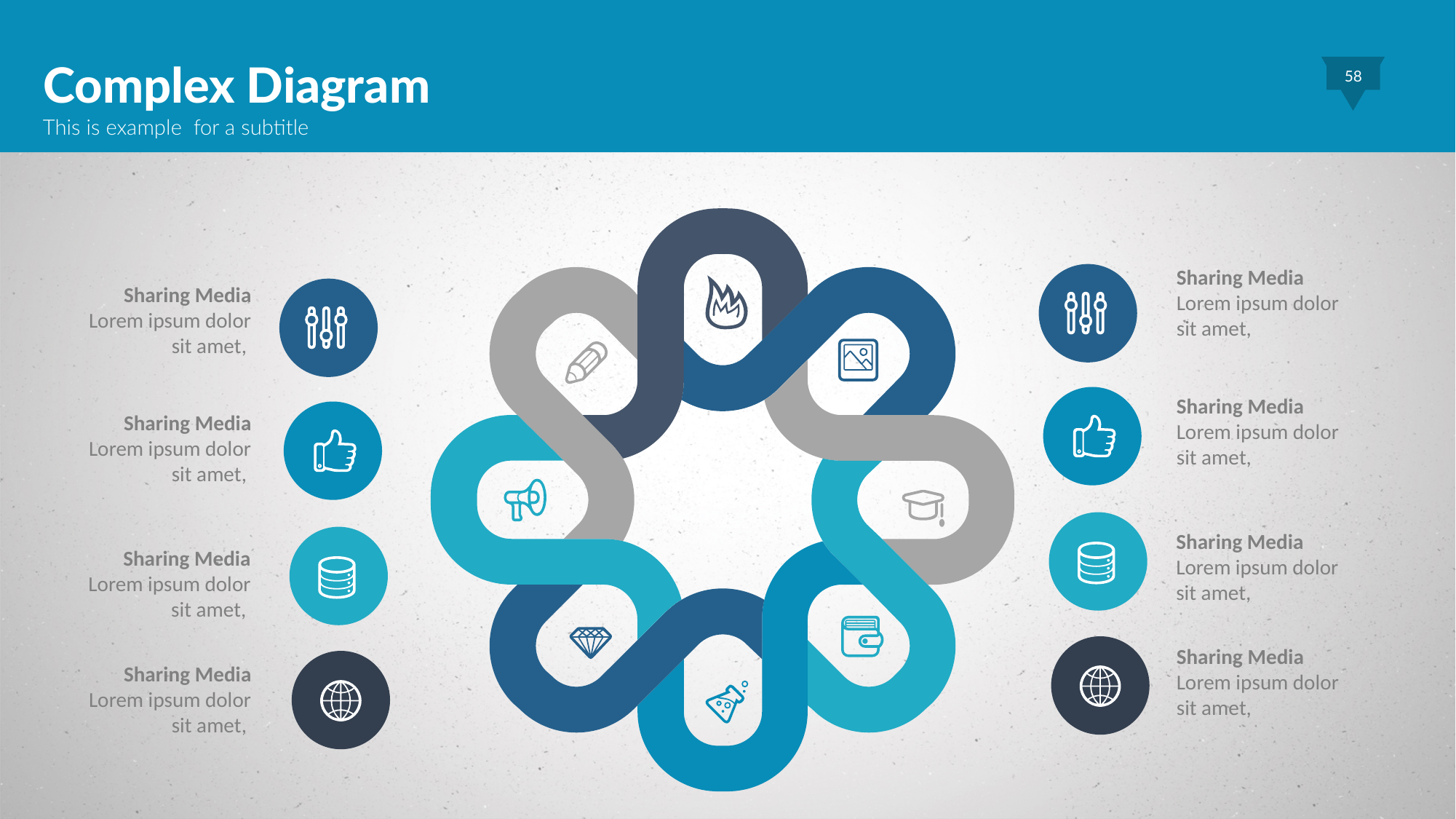

Complex Diagram
This is example  for a subtitle

58

Sharing Media
Lorem ipsum dolor sit amet,

Sharing Media
Lorem ipsum dolor sit amet,

Sharing Media
Lorem ipsum dolor sit amet,

Sharing Media
Lorem ipsum dolor sit amet,

Sharing Media
Lorem ipsum dolor sit amet,

Sharing Media
Lorem ipsum dolor sit amet,

Sharing Media
Lorem ipsum dolor sit amet,

Sharing Media
Lorem ipsum dolor sit amet,